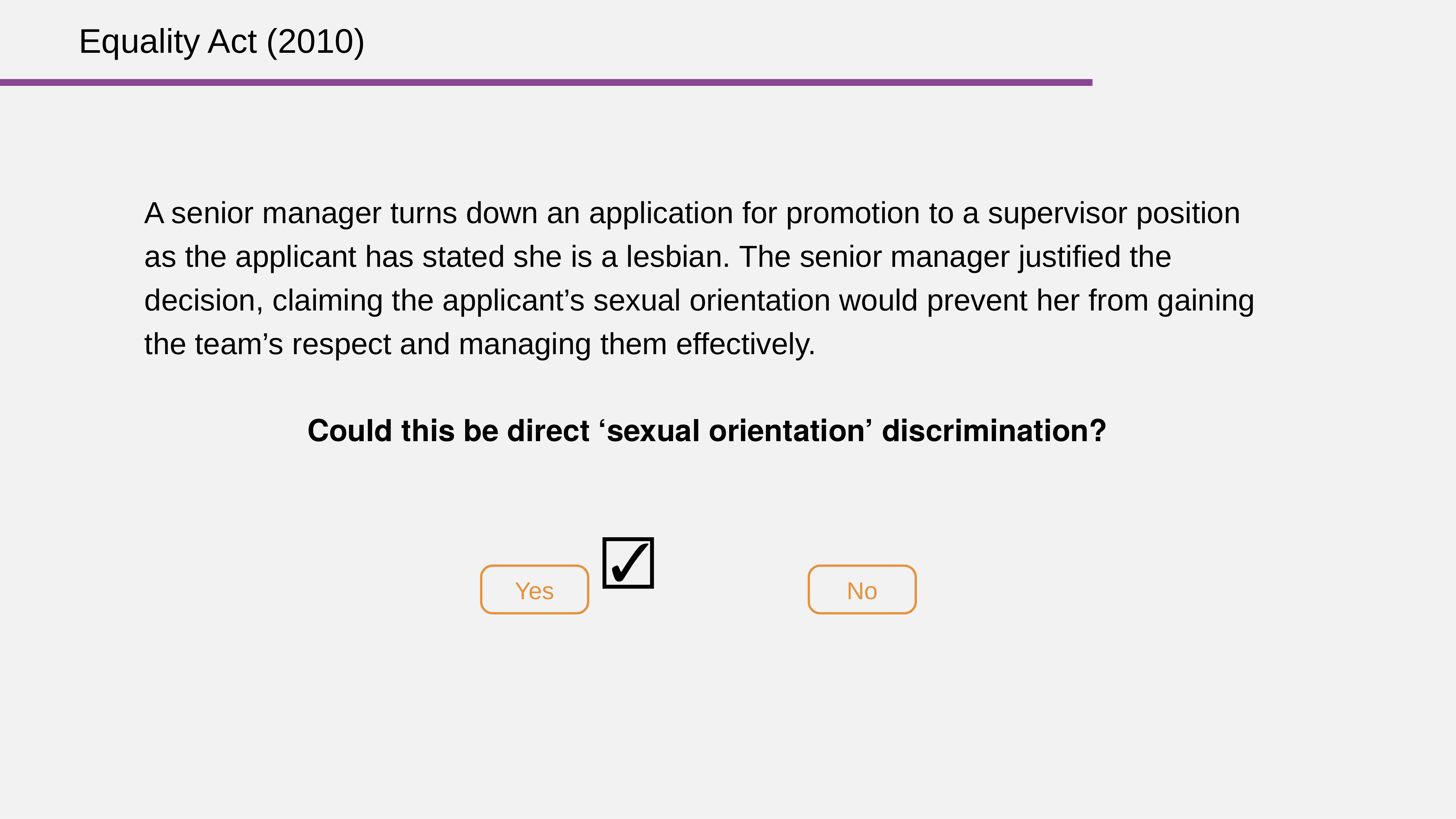

Equality Act (2010)
A senior manager turns down an application for promotion to a supervisor position as the applicant has stated she is a lesbian. The senior manager justified the decision, claiming the applicant’s sexual orientation would prevent her from gaining the team’s respect and managing them effectively.

Could this be direct ‘sexual orientation’ discrimination?
☑️
Yes
No